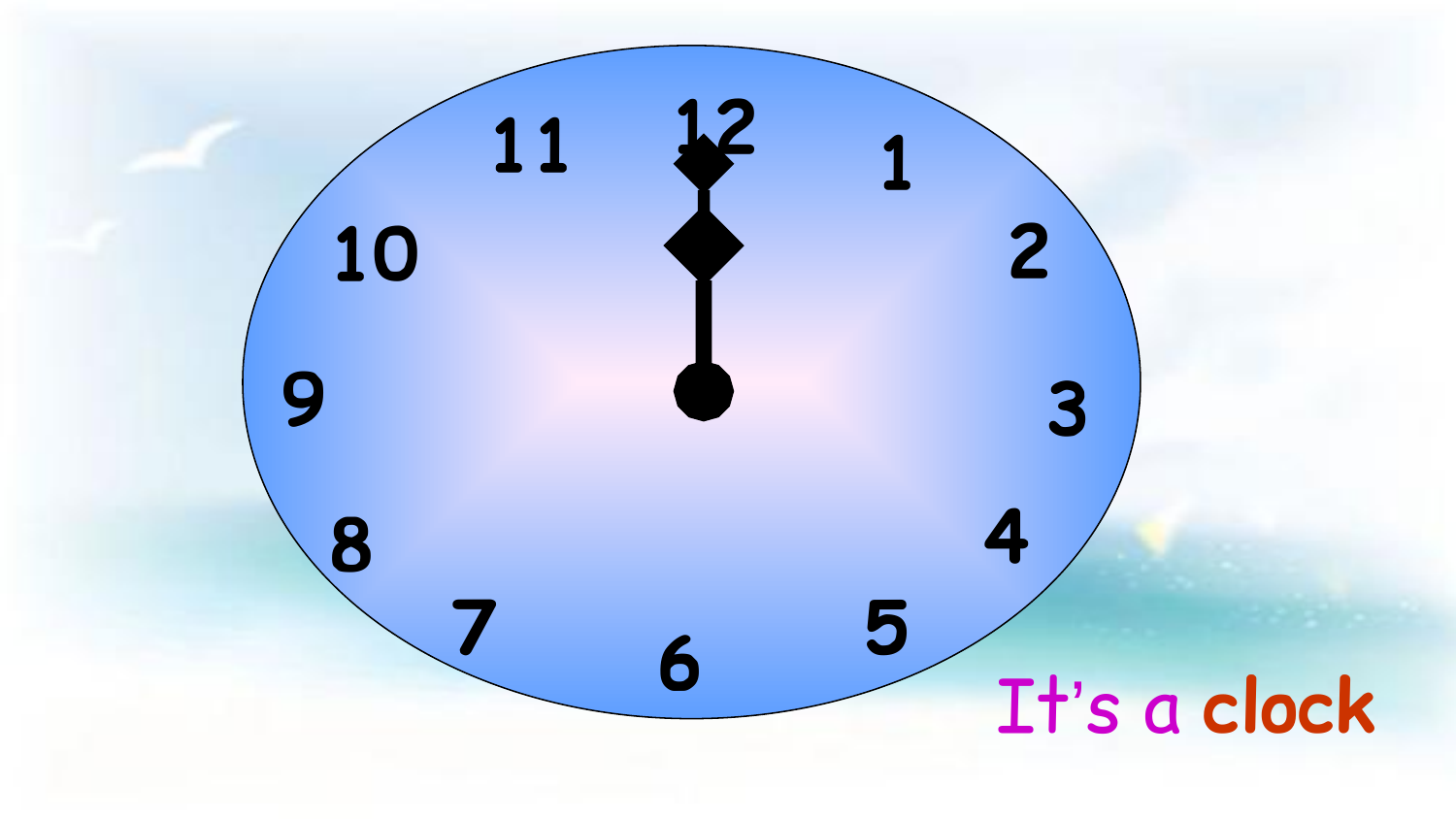

12
11
1
2
10

9
3
4
8
7
5

6

It’s a clock